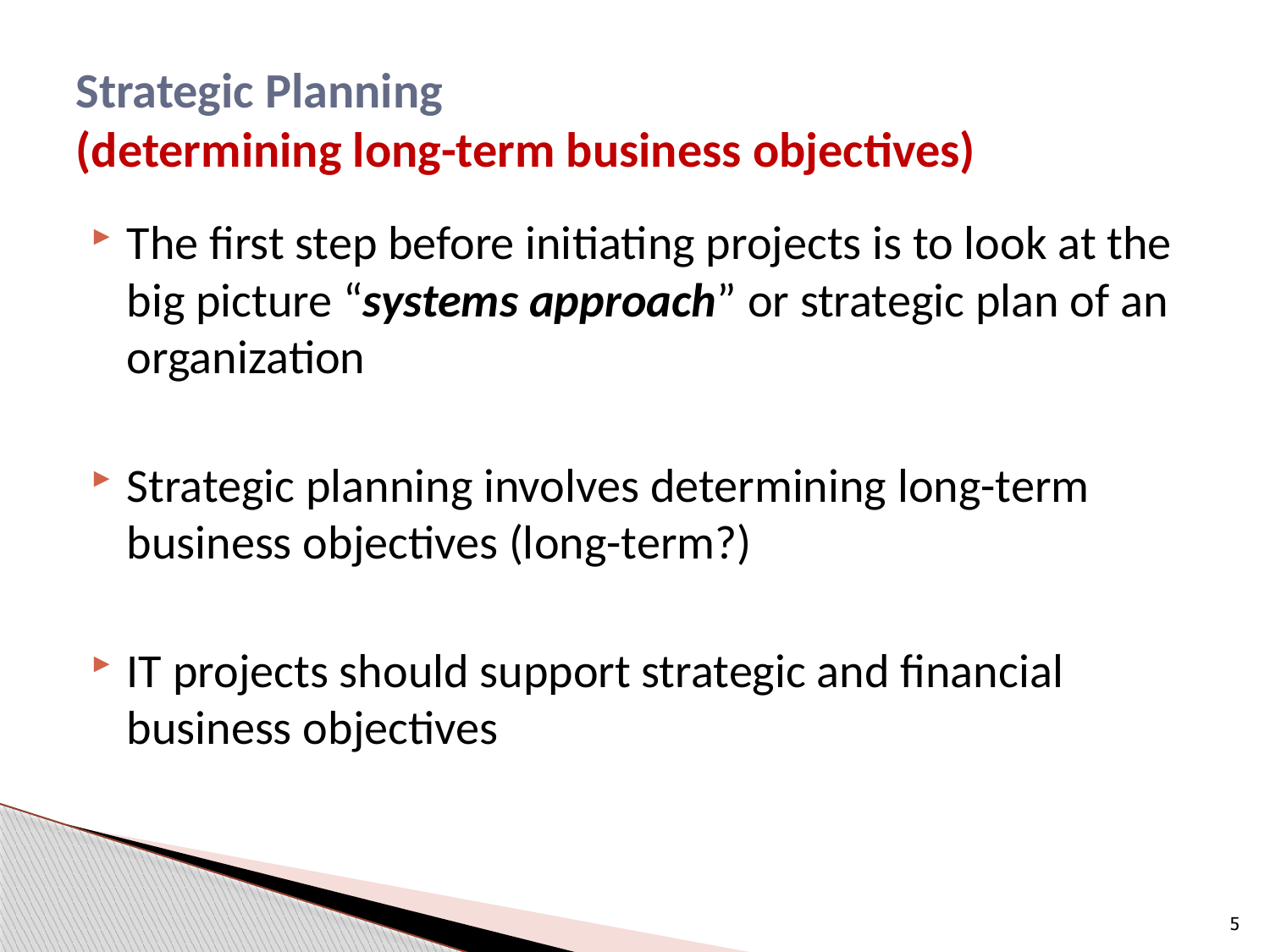

# Strategic Planning (determining long-term business objectives)
The first step before initiating projects is to look at the big picture “systems approach” or strategic plan of an organization

Strategic planning involves determining long-term business objectives (long-term?)

IT projects should support strategic and financial business objectives

5